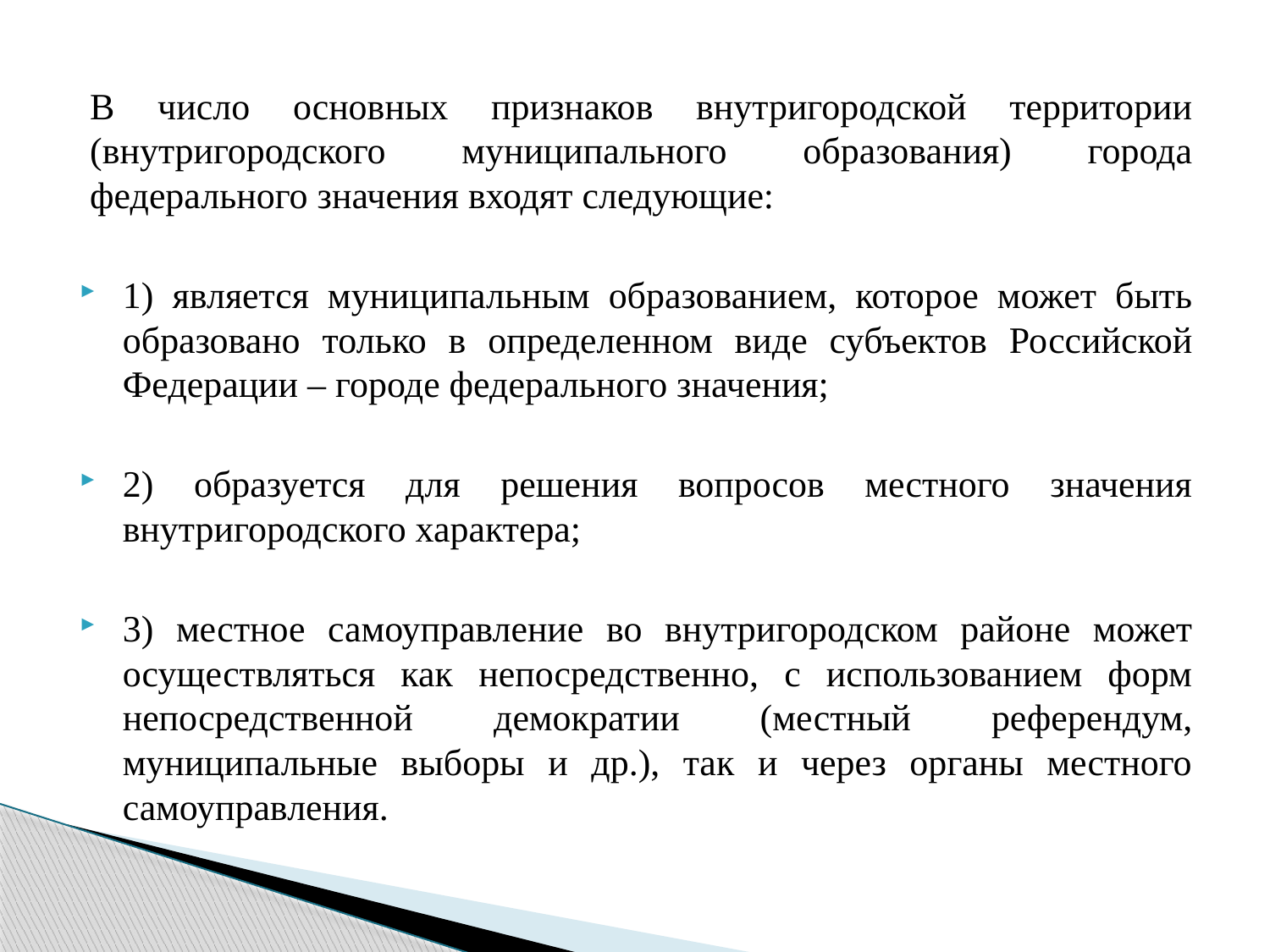

В число основных признаков внутригородской территории (внутригородского муниципального образования) города федерального значения входят следующие:

1) является муниципальным образованием, которое может быть образовано только в определенном виде субъектов Российской Федерации – городе федерального значения;

2) образуется для решения вопросов местного значения внутригородского характера;

3) местное самоуправление во внутригородском районе может осуществляться как непосредственно, с использованием форм непосредственной демократии (местный референдум, муниципальные выборы и др.), так и через органы местного самоуправления.